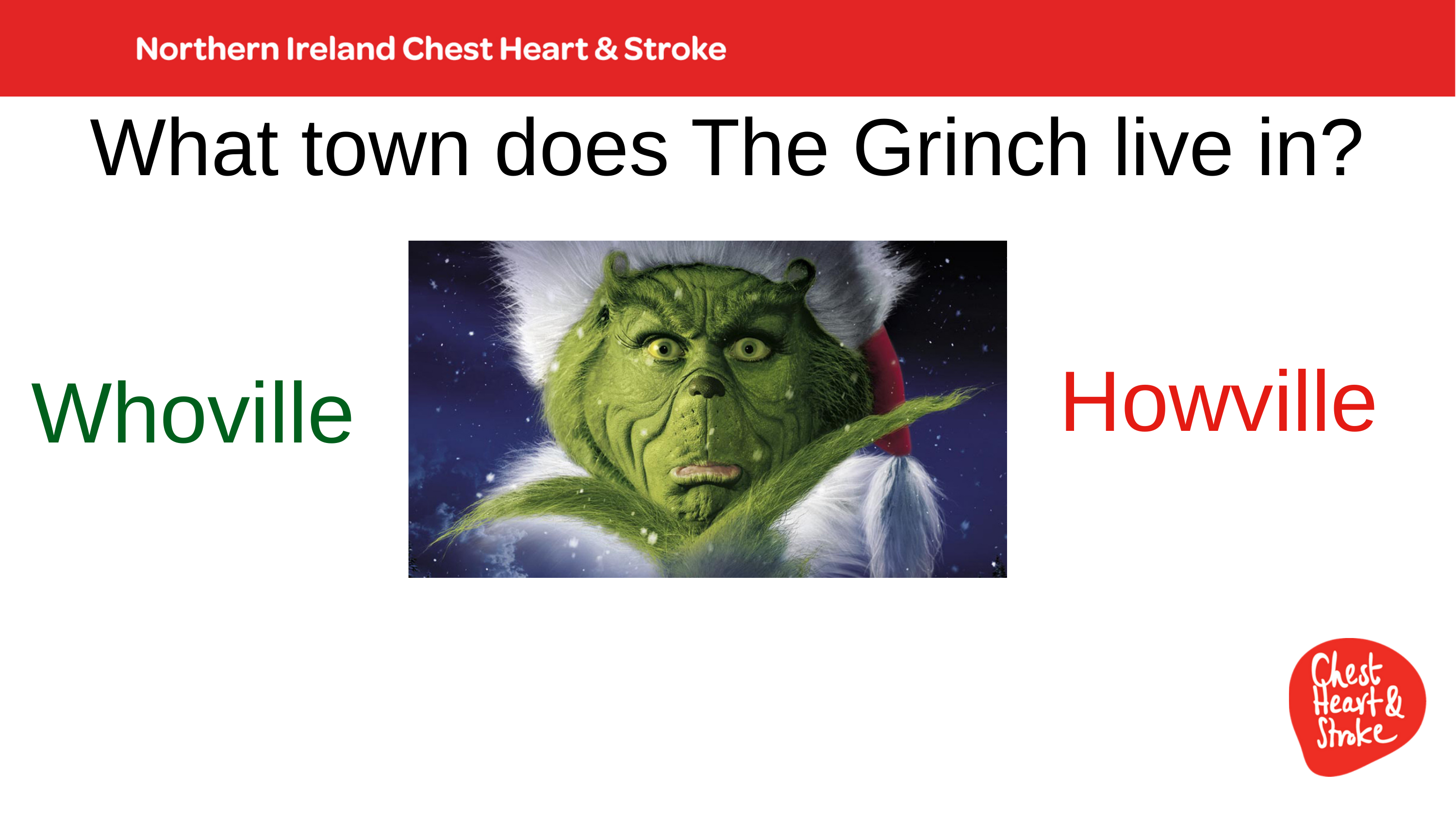

What town does The Grinch live in?

Howville
Whoville